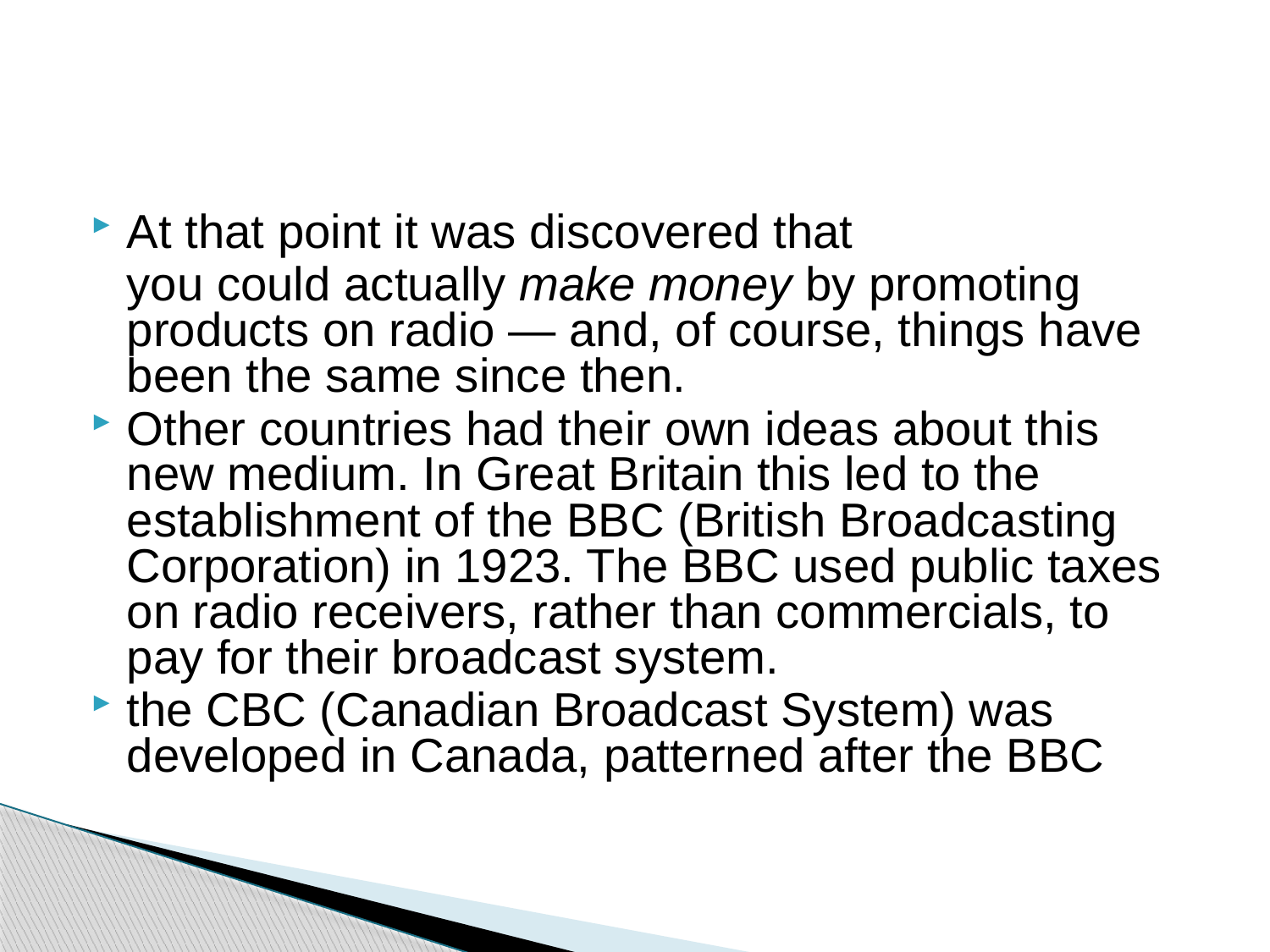

#
At that point it was discovered that
	you could actually make money by promoting products on radio — and, of course, things have been the same since then.
Other countries had their own ideas about this new medium. In Great Britain this led to the establishment of the BBC (British Broadcasting Corporation) in 1923. The BBC used public taxes on radio receivers, rather than commercials, to pay for their broadcast system.
the CBC (Canadian Broadcast System) was developed in Canada, patterned after the BBC